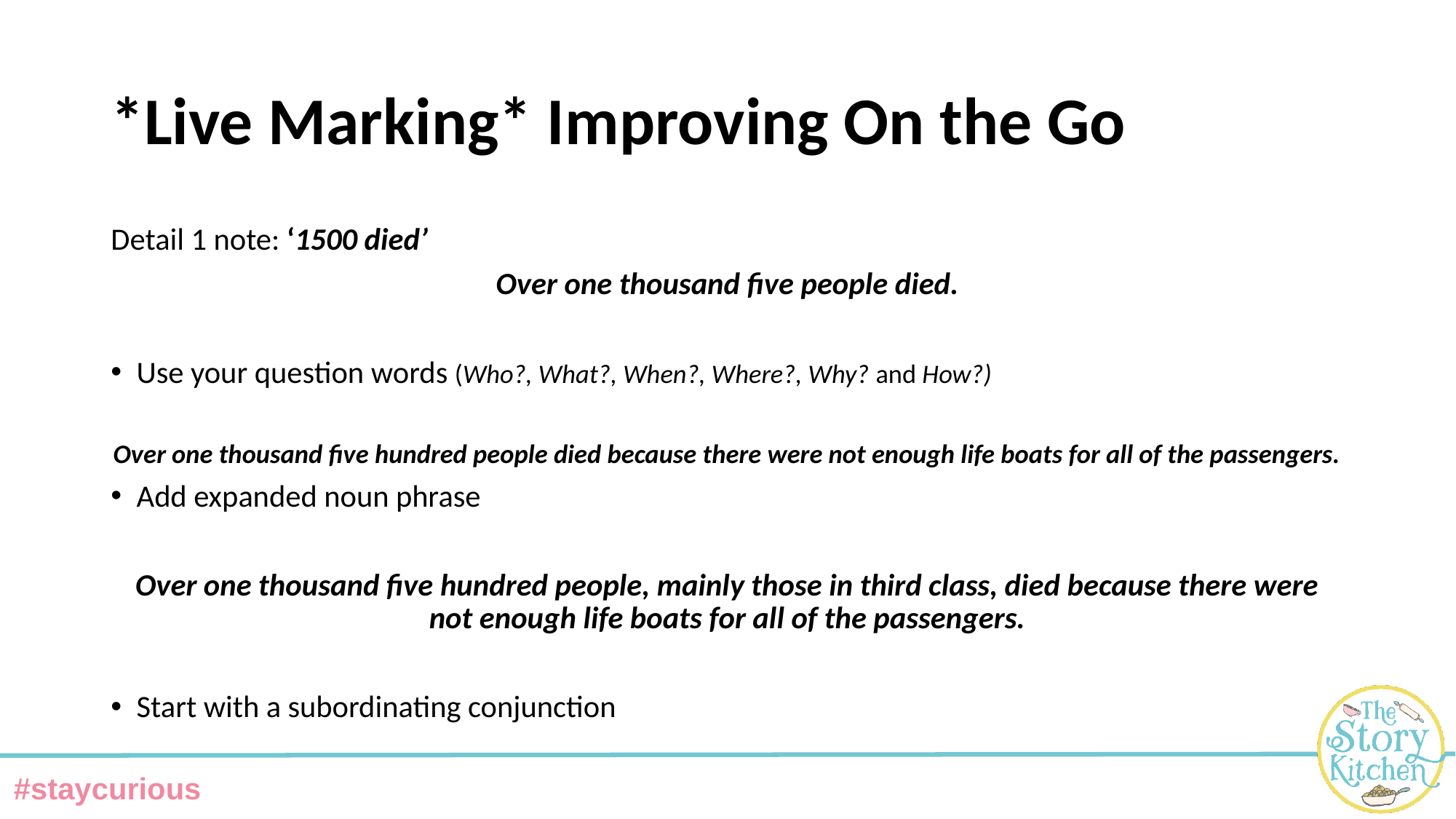

# *Live Marking* Improving On the Go
Detail 1 note: ‘1500 died’
Over one thousand five people died.

Use your question words (Who?, What?, When?, Where?, Why? and How?)

Over one thousand five hundred people died because there were not enough life boats for all of the passengers.
Add expanded noun phrase

Over one thousand five hundred people, mainly those in third class, died because there were not enough life boats for all of the passengers.

Start with a subordinating conjunction